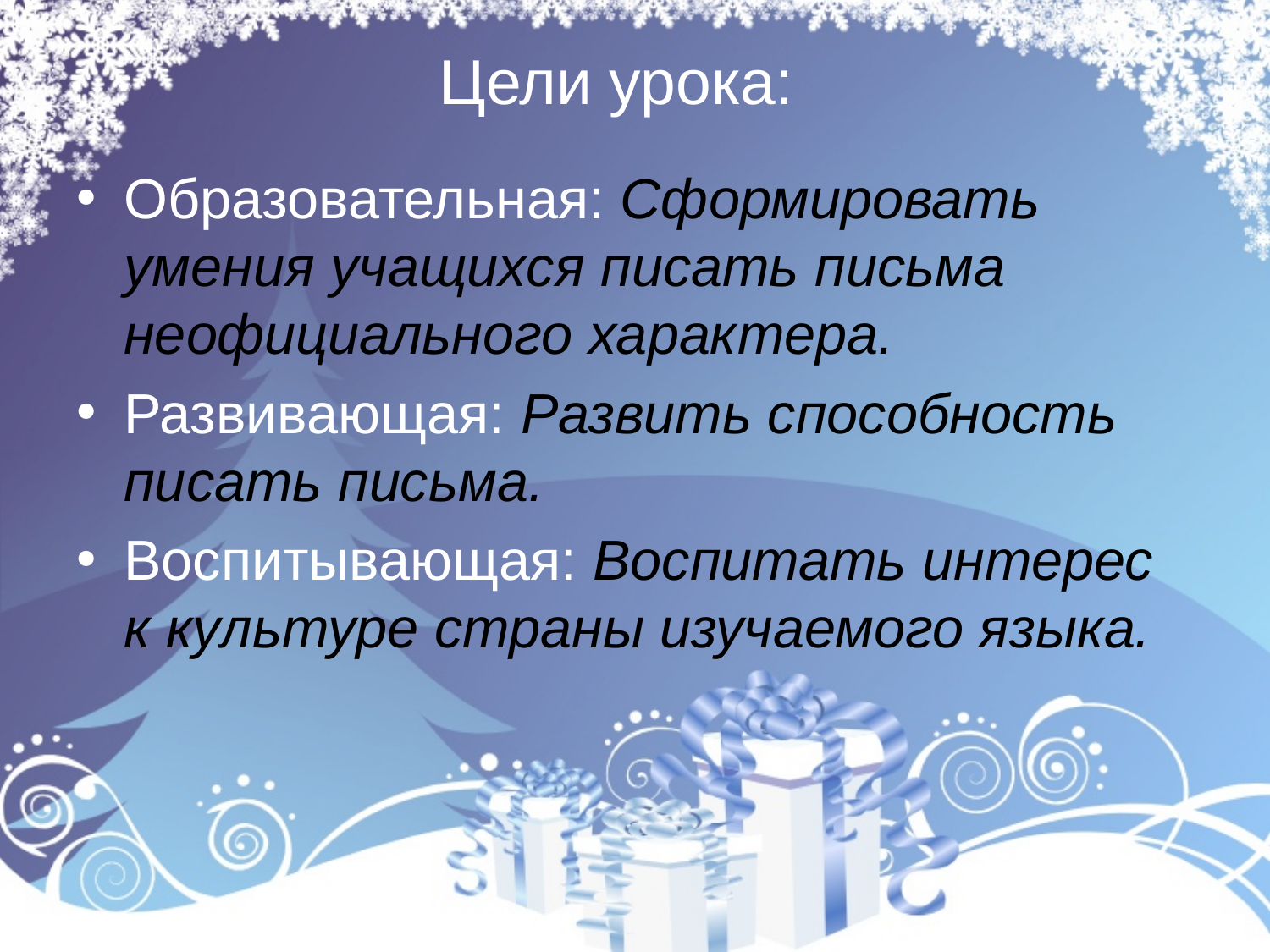

# Цели урока:
Образовательная: Сформировать умения учащихся писать письма неофициального характера.
Развивающая: Развить способность писать письма.
Воспитывающая: Воспитать интерес к культуре страны изучаемого языка.